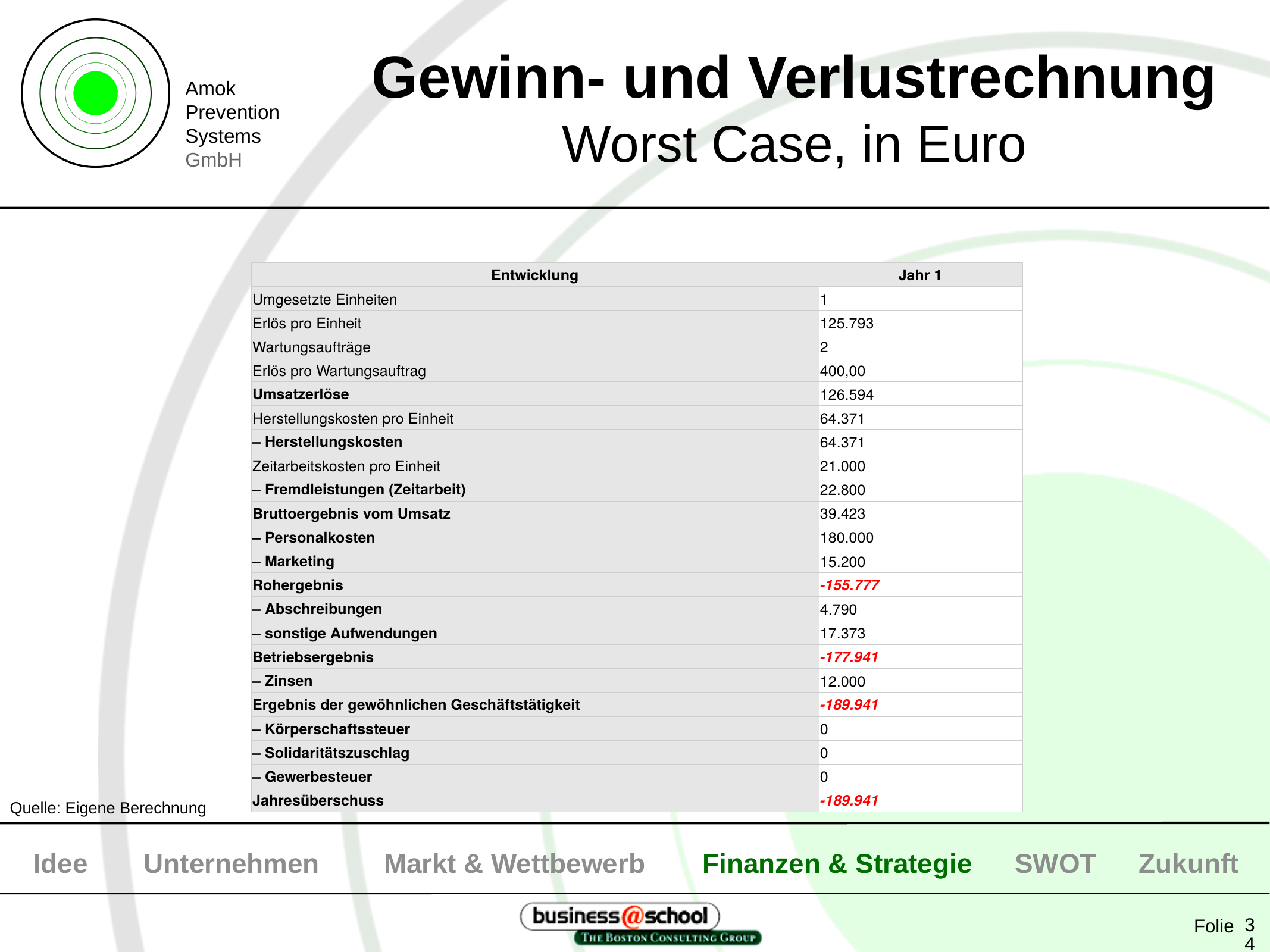

# Gewinn- und Verlustrechnung Worst Case, in Euro
| Entwicklung | Jahr 1 |
| --- | --- |
| Umgesetzte Einheiten | 1 |
| Erlös pro Einheit | 125.793 |
| Wartungsaufträge | 2 |
| Erlös pro Wartungsauftrag | 400,00 |
| Umsatzerlöse | 126.594 |
| Herstellungskosten pro Einheit | 64.371 |
| – Herstellungskosten | 64.371 |
| Zeitarbeitskosten pro Einheit | 21.000 |
| – Fremdleistungen (Zeitarbeit) | 22.800 |
| Bruttoergebnis vom Umsatz | 39.423 |
| – Personalkosten | 180.000 |
| – Marketing | 15.200 |
| Rohergebnis | -155.777 |
| – Abschreibungen | 4.790 |
| – sonstige Aufwendungen | 17.373 |
| Betriebsergebnis | -177.941 |
| – Zinsen | 12.000 |
| Ergebnis der gewöhnlichen Geschäftstätigkeit | -189.941 |
| – Körperschaftssteuer | 0 |
| – Solidaritätszuschlag | 0 |
| – Gewerbesteuer | 0 |
| Jahresüberschuss | -189.941 |
Quelle: Eigene Berechnung
Idee
Unternehmen
Markt & Wettbewerb
Finanzen & Strategie
SWOT
Zukunft
34